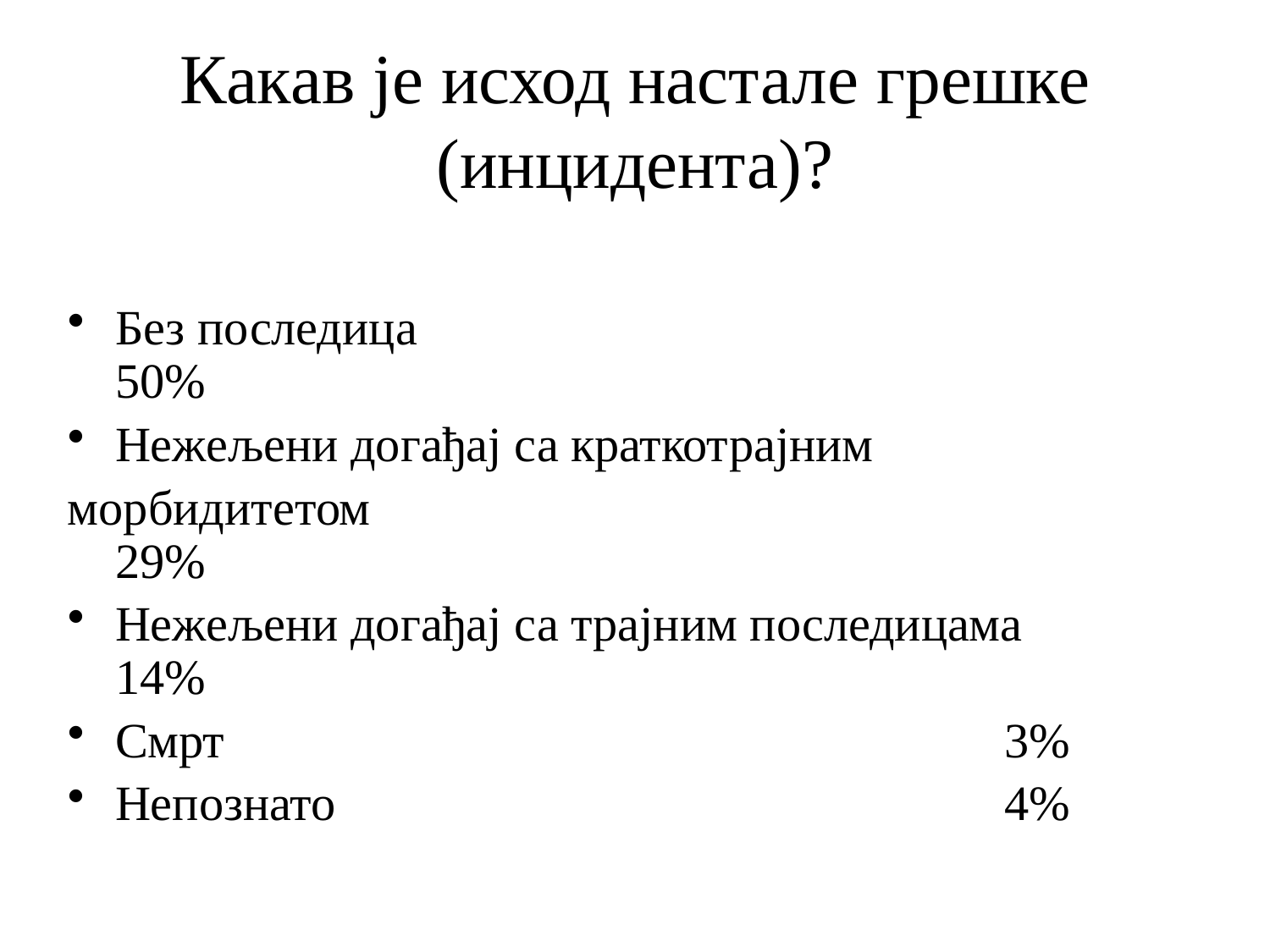

# Какав је исход настале грешке (инцидента)?
Без последица 						50%
Нежељени догађај са краткотрајним
морбидитетом 						29%
Нежељени догађај са трајним последицама 	14%
Смрт 							3%
Непознато 						4%